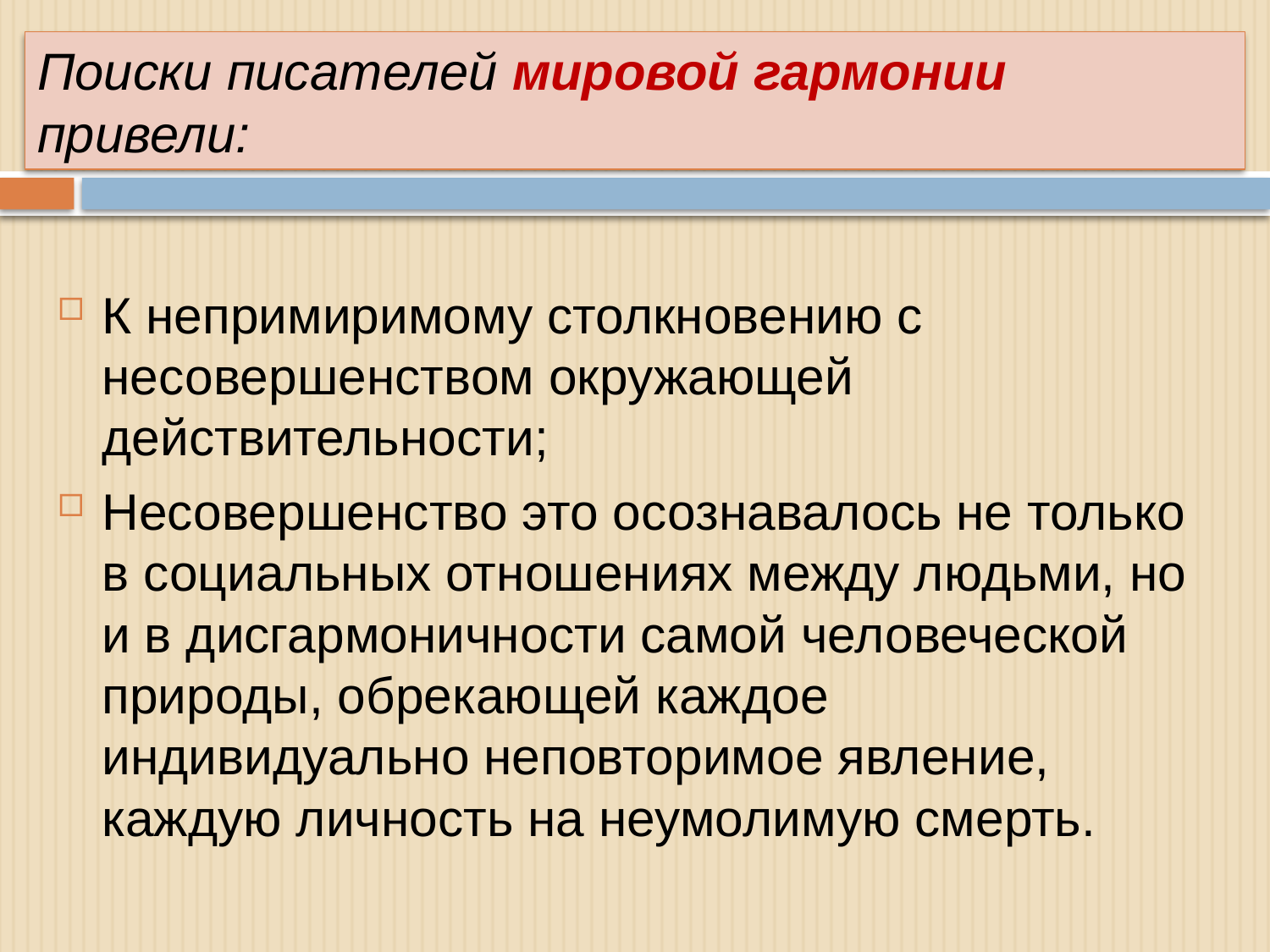

# Поиски писателей мировой гармонии привели:
К непримиримому столкновению с несовершенством окружающей действительности;
Несовершенство это осознавалось не только в социальных отношениях между людьми, но и в дисгармоничности самой человеческой природы, обрекающей каждое индивидуально неповторимое явление, каждую личность на неумолимую смерть.